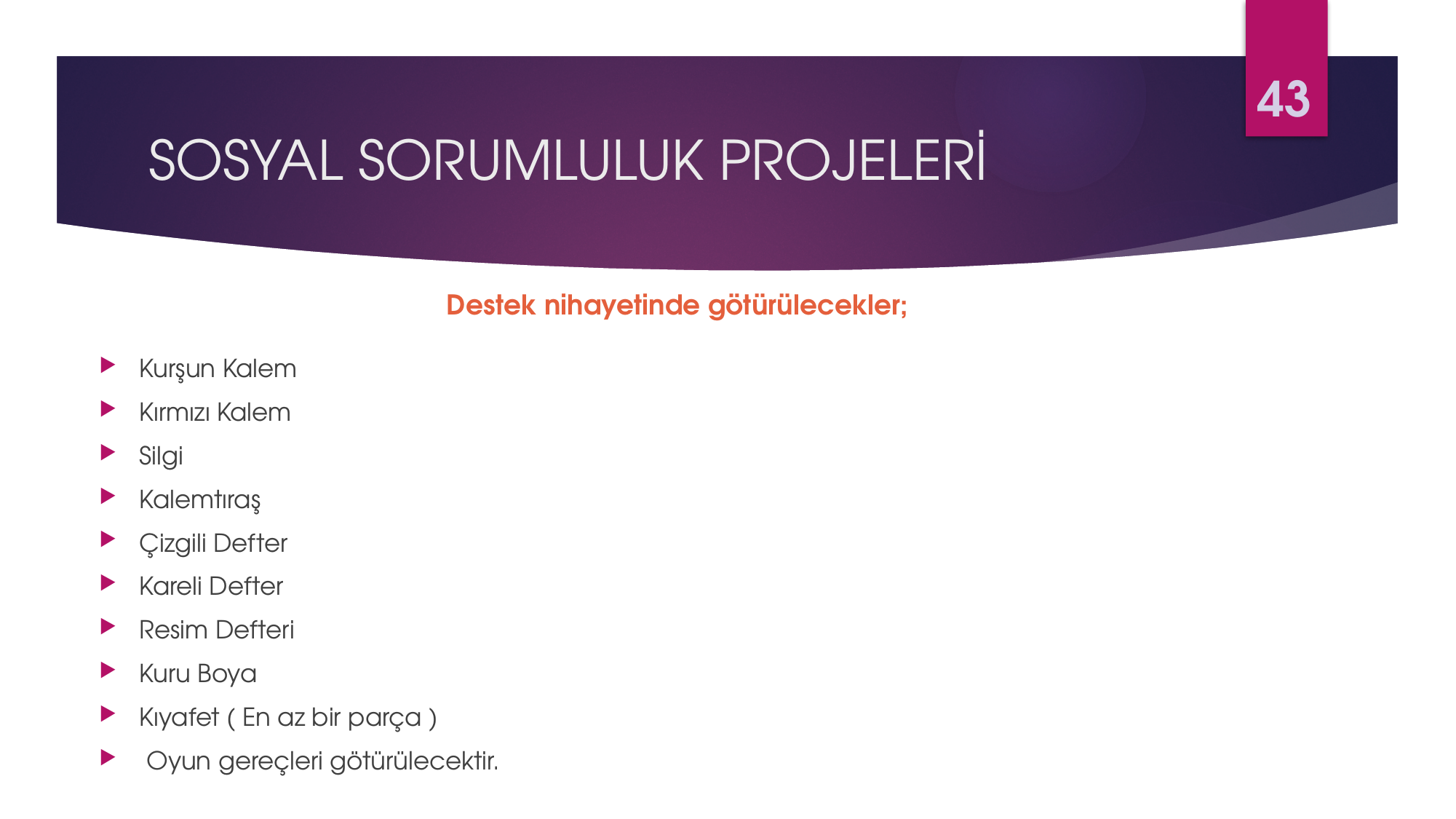

43
# SOSYAL SORUMLULUK PROJELERİ
Destek nihayetinde götürülecekler;

Kurşun Kalem
Kırmızı Kalem
Silgi
Kalemtıraş
Çizgili Defter
Kareli Defter
Resim Defteri
Kuru Boya
Kıyafet ( En az bir parça )
 Oyun gereçleri götürülecektir.